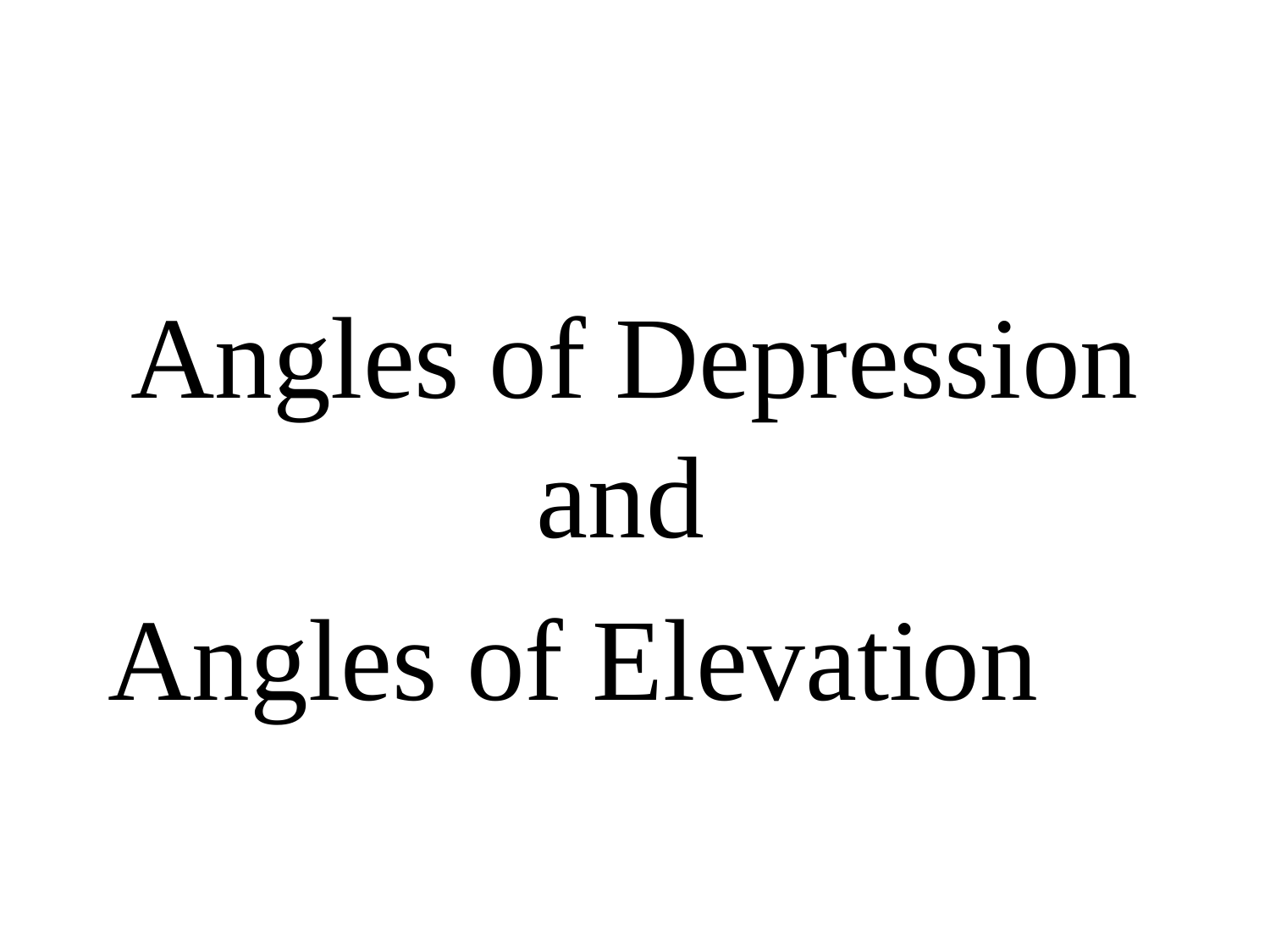

#
Angles of Depression and
Angles of Elevation